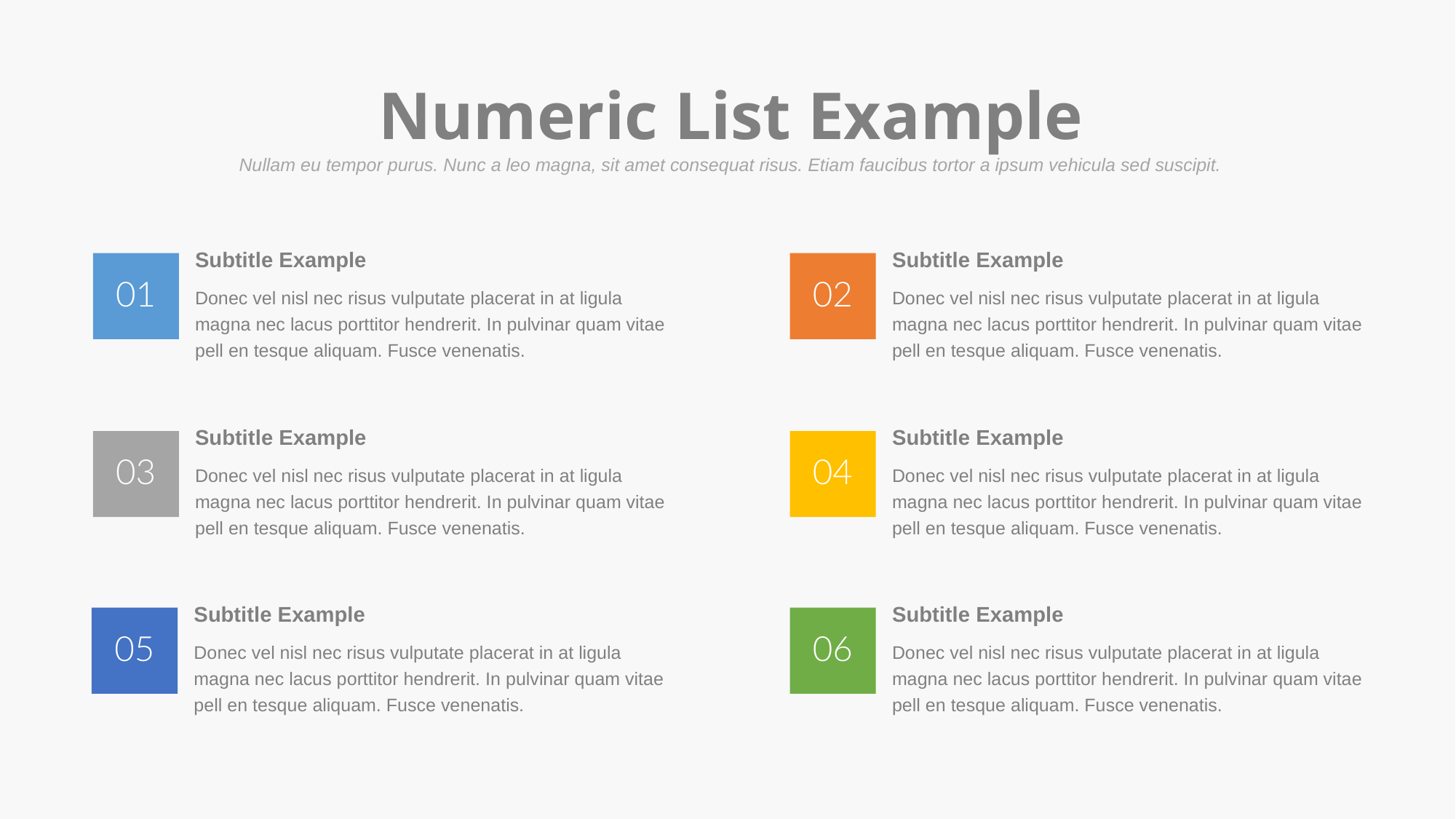

Numeric List Example
Nullam eu tempor purus. Nunc a leo magna, sit amet consequat risus. Etiam faucibus tortor a ipsum vehicula sed suscipit.
Subtitle Example
Subtitle Example
01
02
Donec vel nisl nec risus vulputate placerat in at ligula magna nec lacus porttitor hendrerit. In pulvinar quam vitae pell en tesque aliquam. Fusce venenatis.
Donec vel nisl nec risus vulputate placerat in at ligula magna nec lacus porttitor hendrerit. In pulvinar quam vitae pell en tesque aliquam. Fusce venenatis.
Subtitle Example
Subtitle Example
03
04
Donec vel nisl nec risus vulputate placerat in at ligula magna nec lacus porttitor hendrerit. In pulvinar quam vitae pell en tesque aliquam. Fusce venenatis.
Donec vel nisl nec risus vulputate placerat in at ligula magna nec lacus porttitor hendrerit. In pulvinar quam vitae pell en tesque aliquam. Fusce venenatis.
Subtitle Example
Subtitle Example
05
06
Donec vel nisl nec risus vulputate placerat in at ligula magna nec lacus porttitor hendrerit. In pulvinar quam vitae pell en tesque aliquam. Fusce venenatis.
Donec vel nisl nec risus vulputate placerat in at ligula magna nec lacus porttitor hendrerit. In pulvinar quam vitae pell en tesque aliquam. Fusce venenatis.